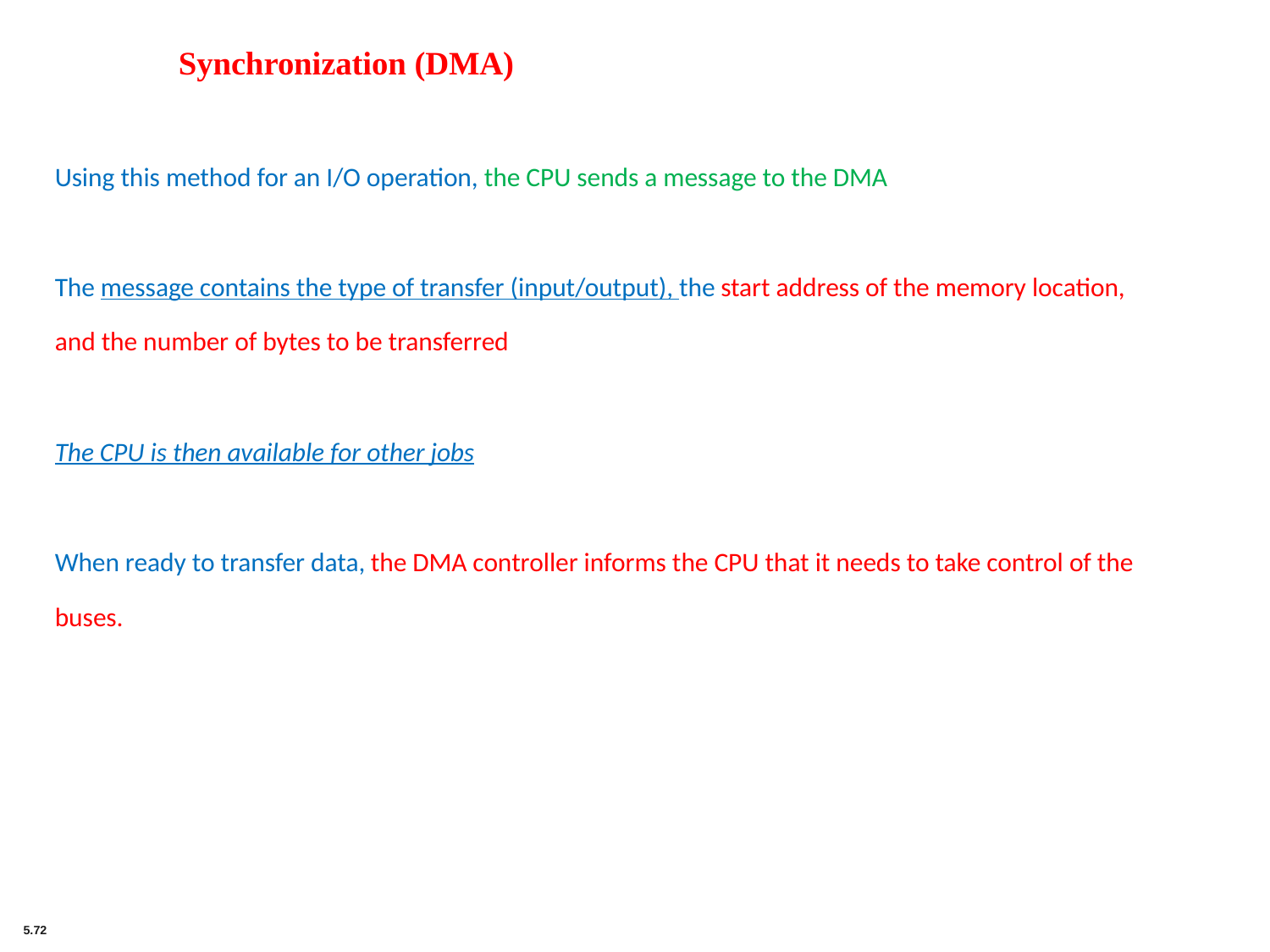

Synchronization (DMA)
Using this method for an I/O operation, the CPU sends a message to the DMA

The message contains the type of transfer (input/output), the start address of the memory location, and the number of bytes to be transferred

The CPU is then available for other jobs

When ready to transfer data, the DMA controller informs the CPU that it needs to take control of the buses.
5.72